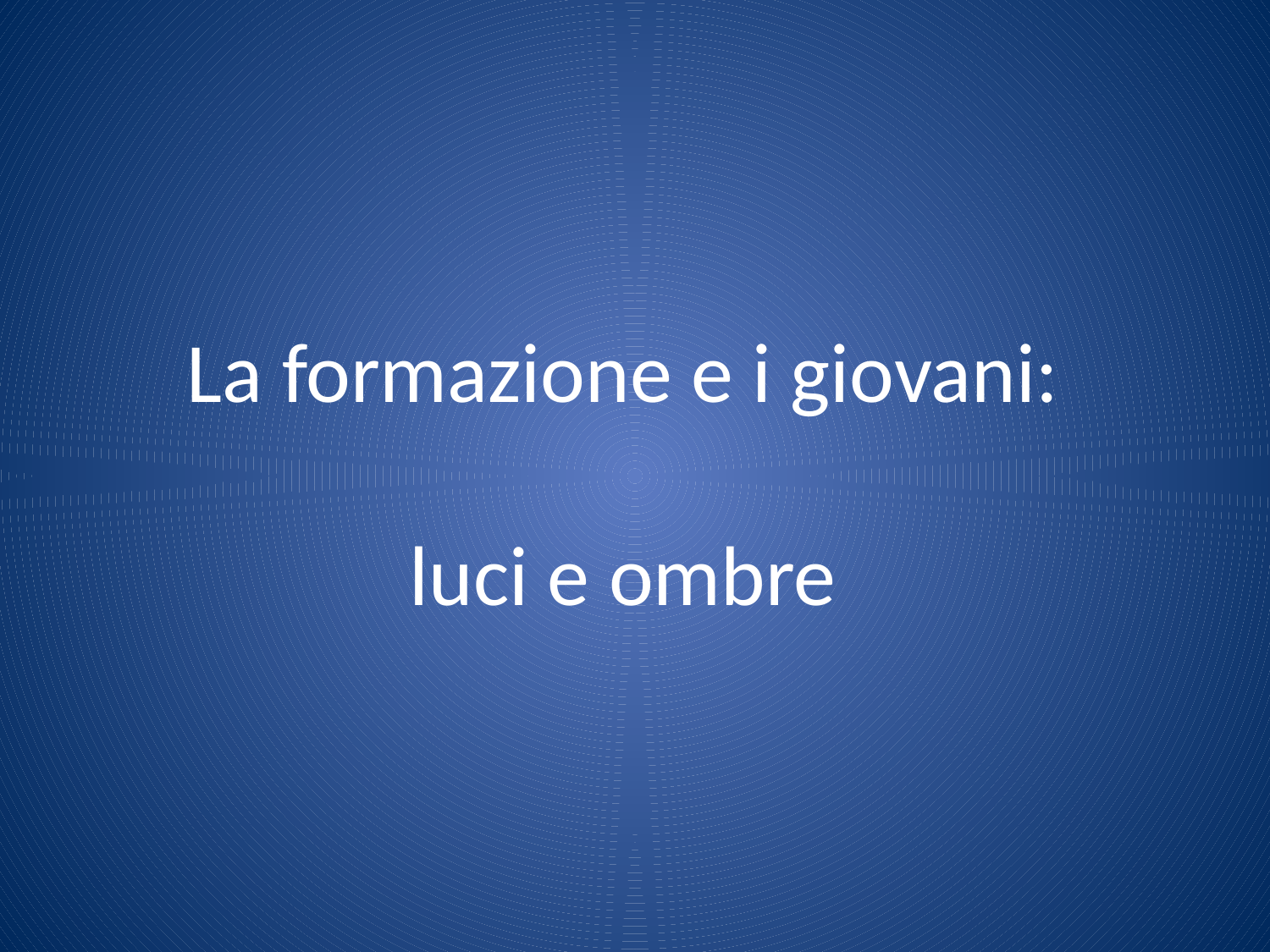

# La formazione e i giovani: luci e ombre